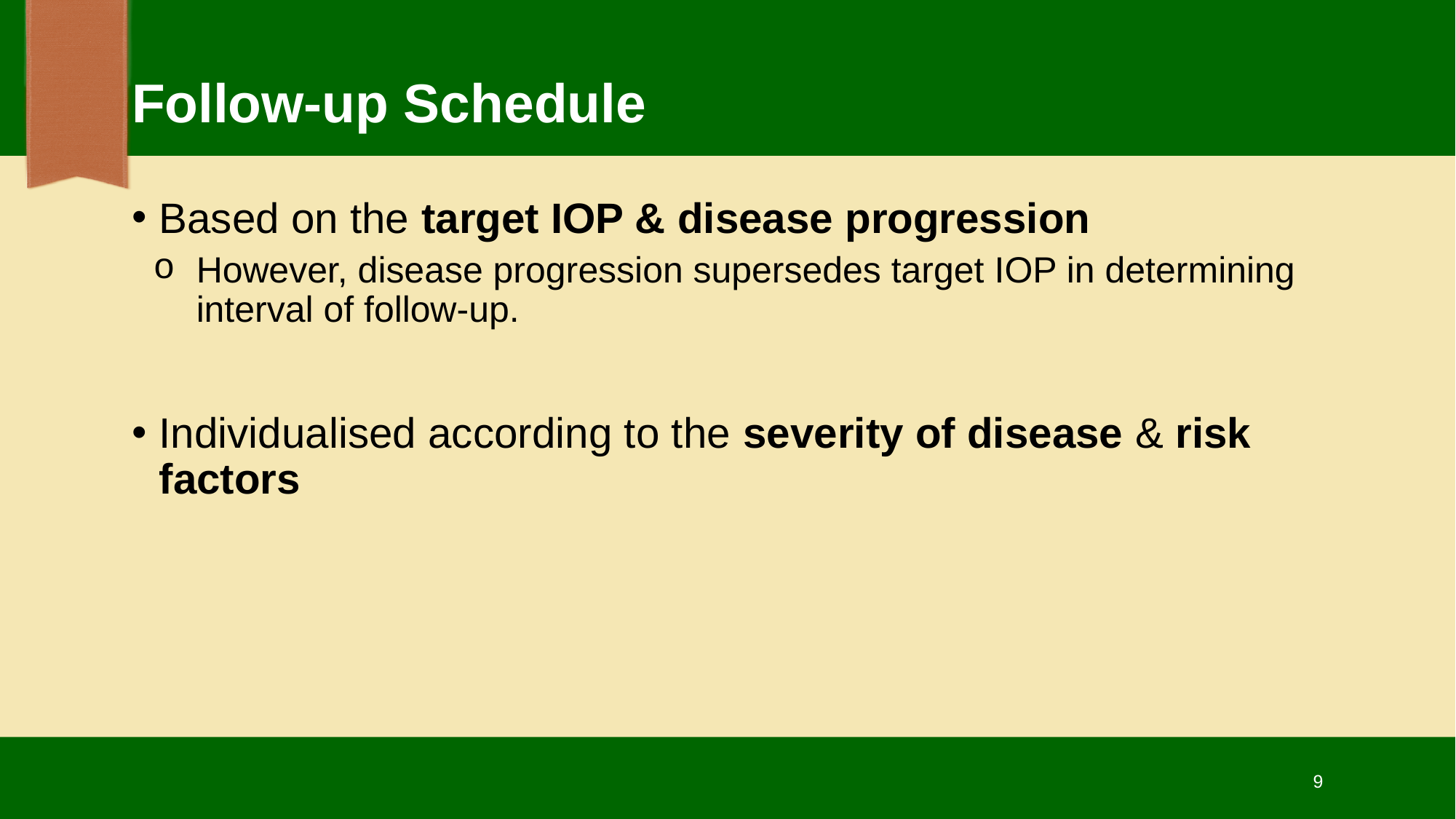

# Follow-up Schedule
Based on the target IOP & disease progression
However, disease progression supersedes target IOP in determining interval of follow-up.

Individualised according to the severity of disease & risk factors
9